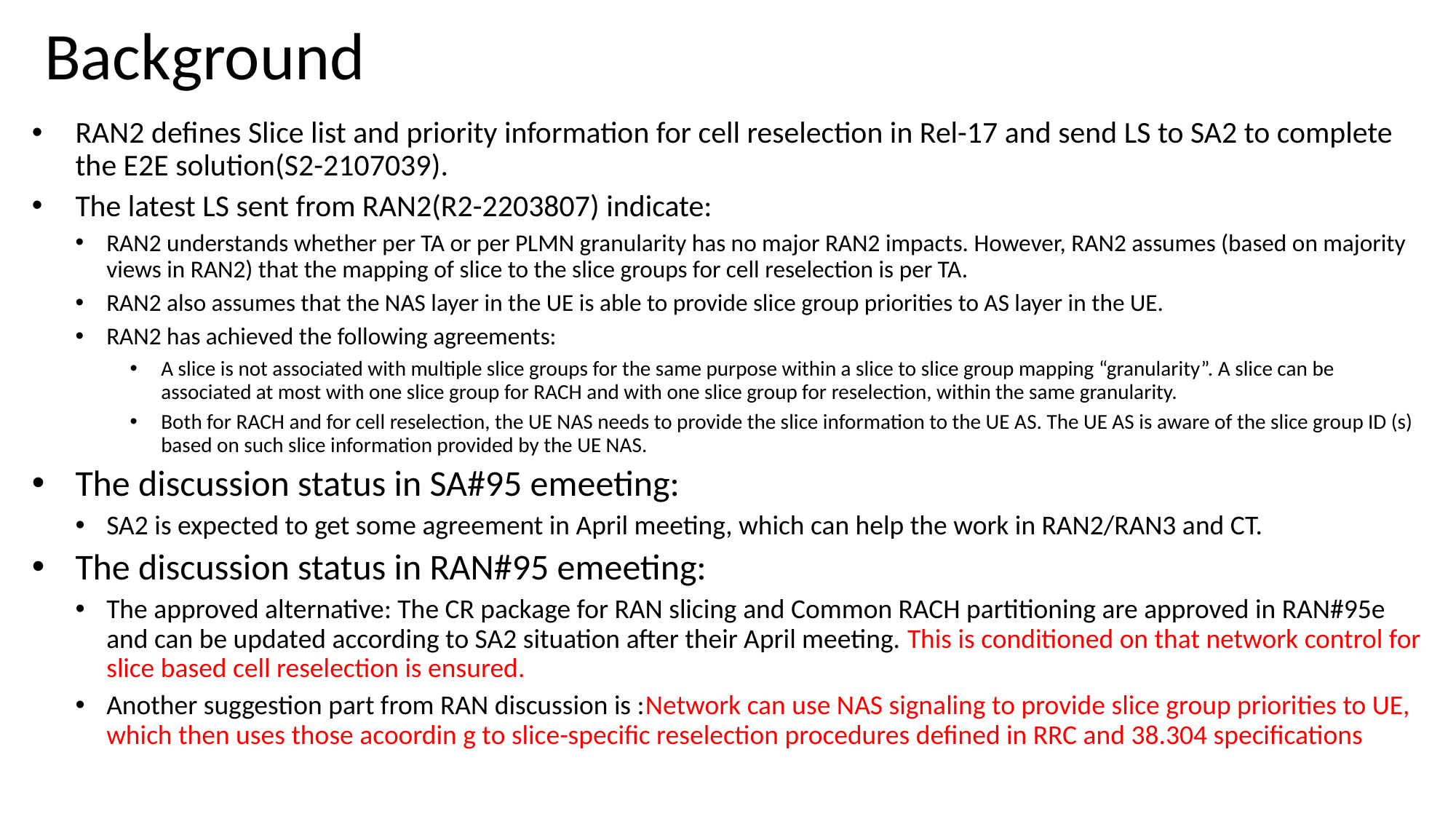

Background
RAN2 defines Slice list and priority information for cell reselection in Rel-17 and send LS to SA2 to complete the E2E solution(S2-2107039).
The latest LS sent from RAN2(R2-2203807) indicate:
RAN2 understands whether per TA or per PLMN granularity has no major RAN2 impacts. However, RAN2 assumes (based on majority views in RAN2) that the mapping of slice to the slice groups for cell reselection is per TA.
RAN2 also assumes that the NAS layer in the UE is able to provide slice group priorities to AS layer in the UE.
RAN2 has achieved the following agreements:
A slice is not associated with multiple slice groups for the same purpose within a slice to slice group mapping “granularity”. A slice can be associated at most with one slice group for RACH and with one slice group for reselection, within the same granularity.
Both for RACH and for cell reselection, the UE NAS needs to provide the slice information to the UE AS. The UE AS is aware of the slice group ID (s) based on such slice information provided by the UE NAS.
The discussion status in SA#95 emeeting:
SA2 is expected to get some agreement in April meeting, which can help the work in RAN2/RAN3 and CT.
The discussion status in RAN#95 emeeting:
The approved alternative: The CR package for RAN slicing and Common RACH partitioning are approved in RAN#95e and can be updated according to SA2 situation after their April meeting. This is conditioned on that network control for slice based cell reselection is ensured.
Another suggestion part from RAN discussion is :Network can use NAS signaling to provide slice group priorities to UE, which then uses those acoordin g to slice-specific reselection procedures defined in RRC and 38.304 specifications